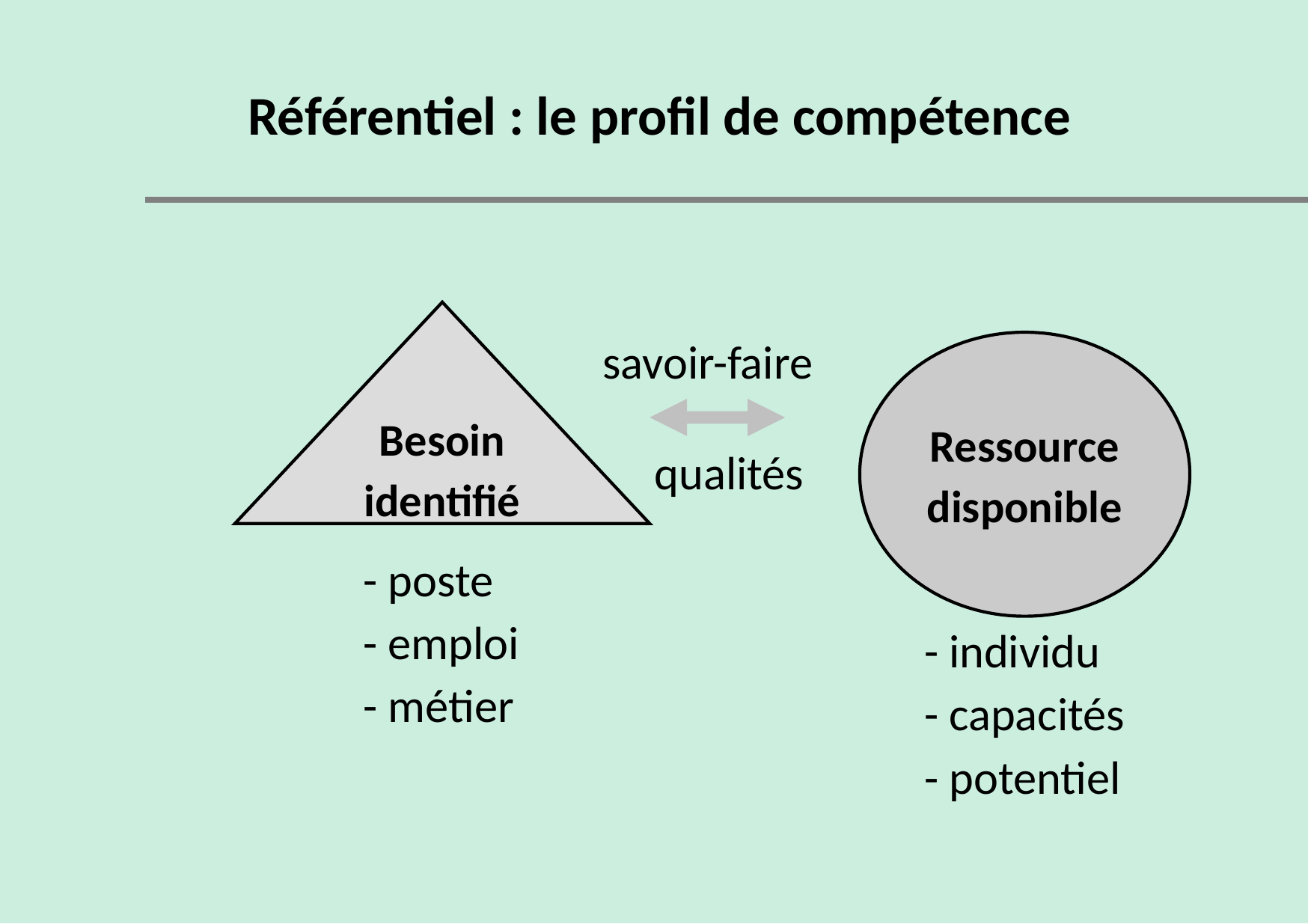

Référentiel : le profil de compétence

Besoin
identifié
savoir-faire
Ressource
disponible

qualités
- poste
- emploi
- métier
- individu
- capacités
- potentiel